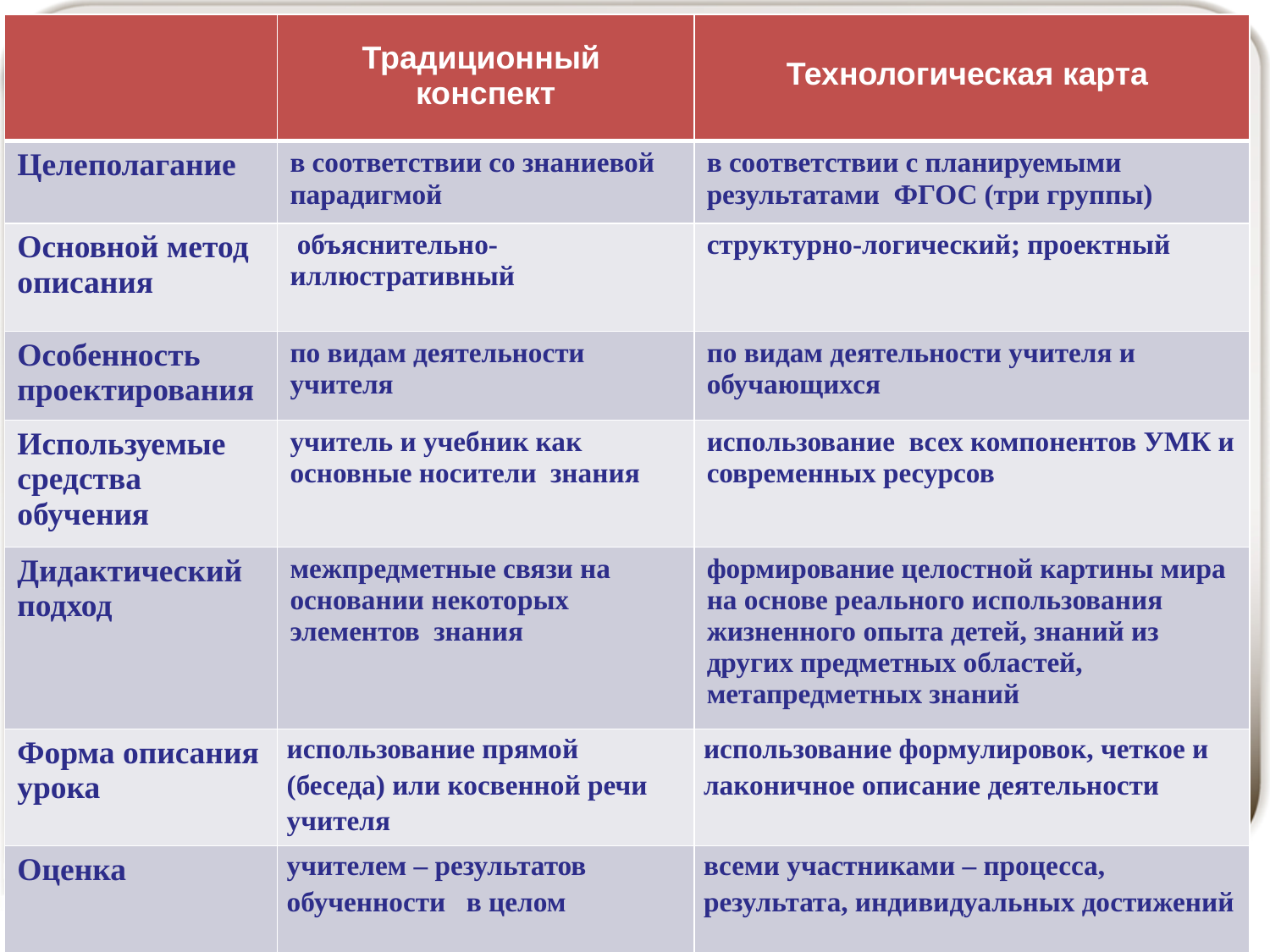

|  | Традиционный конспект | Технологическая карта |
| --- | --- | --- |
| Целеполагание | в соответствии со знаниевой парадигмой | в соответствии с планируемыми результатами ФГОС (три группы) |
| Основной метод описания | объяснительно- иллюстративный | структурно-логический; проектный |
| Особенность проектирования | по видам деятельности учителя | по видам деятельности учителя и обучающихся |
| Используемые средства обучения | учитель и учебник как основные носители знания | использование всех компонентов УМК и современных ресурсов |
| Дидактический подход | межпредметные связи на основании некоторых элементов знания | формирование целостной картины мира на основе реального использования жизненного опыта детей, знаний из других предметных областей, метапредметных знаний |
| Форма описания урока | использование прямой (беседа) или косвенной речи учителя | использование формулировок, четкое и лаконичное описание деятельности |
| Оценка | учителем – результатов обученности в целом | всеми участниками – процесса, результата, индивидуальных достижений |
#